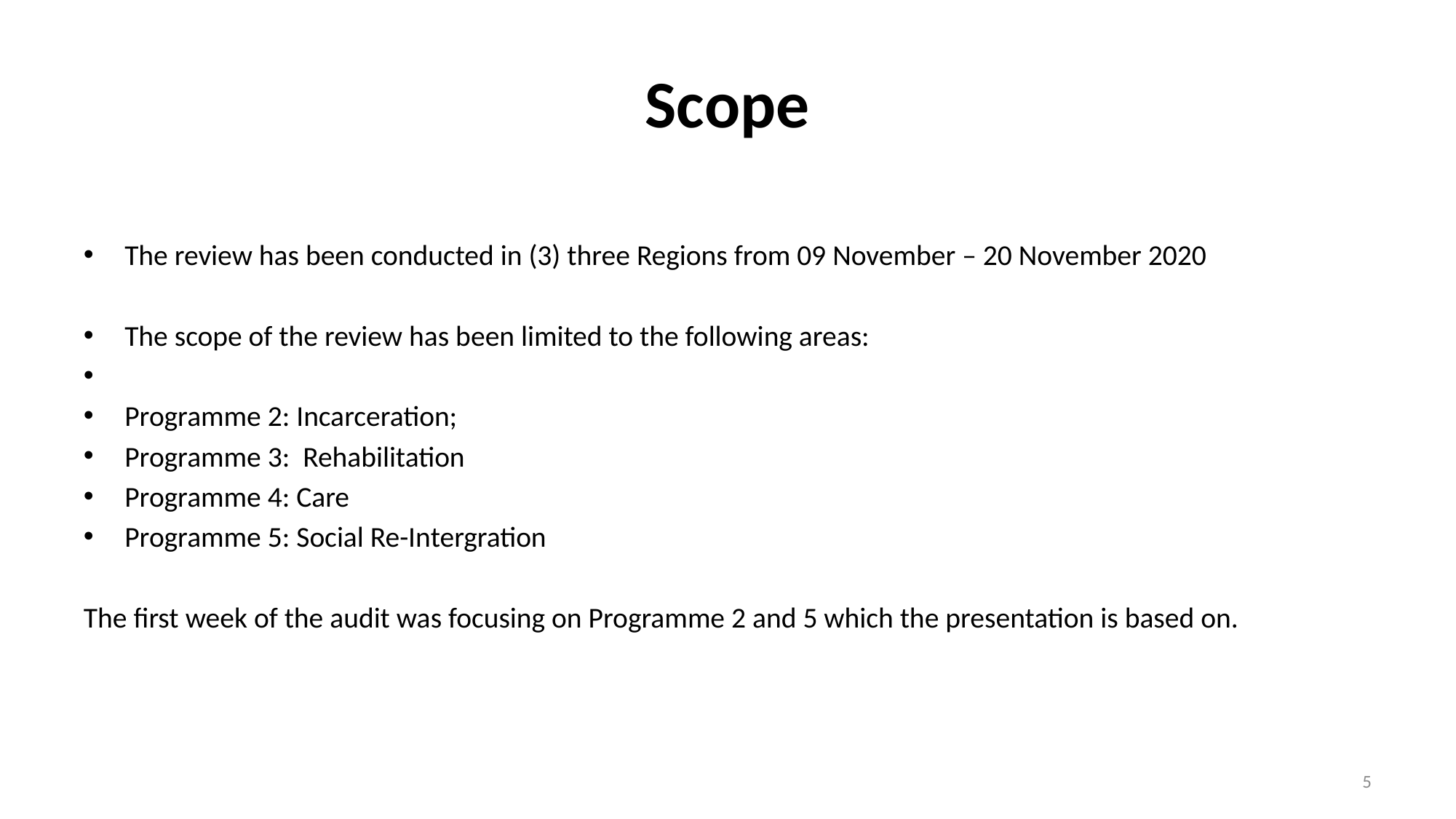

# Scope

The review has been conducted in (3) three Regions from 09 November – 20 November 2020

The scope of the review has been limited to the following areas:

Programme 2: Incarceration;
Programme 3:  Rehabilitation
Programme 4: Care
Programme 5: Social Re-Intergration

The first week of the audit was focusing on Programme 2 and 5 which the presentation is based on.

5